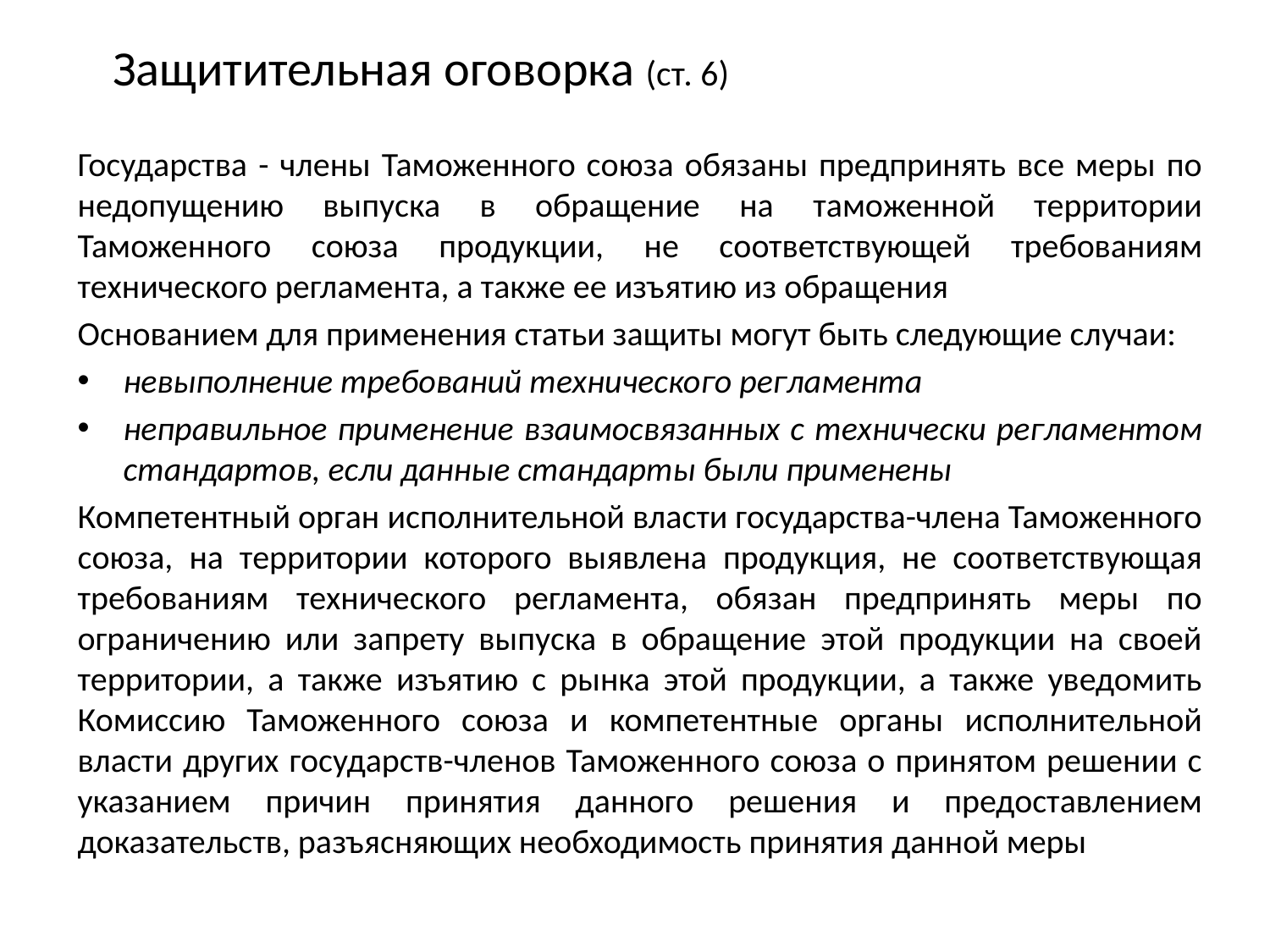

# Защитительная оговорка (ст. 6)
Государства - члены Таможенного союза обязаны предпринять все меры по недопущению выпуска в обращение на таможенной территории Таможенного союза продукции, не соответствующей требованиям технического регламента, а также ее изъятию из обращения
Основанием для применения статьи защиты могут быть следующие случаи:
невыполнение требований технического регламента
неправильное применение взаимосвязанных с технически регламентом стандартов, если данные стандарты были применены
Компетентный орган исполнительной власти государства-члена Таможенного союза, на территории которого выявлена продукция, не соответствующая требованиям технического регламента, обязан предпринять меры по ограничению или запрету выпуска в обращение этой продукции на своей территории, а также изъятию с рынка этой продукции, а также уведомить Комиссию Таможенного союза и компетентные органы исполнительной власти других государств-членов Таможенного союза о принятом решении с указанием причин принятия данного решения и предоставлением доказательств, разъясняющих необходимость принятия данной меры